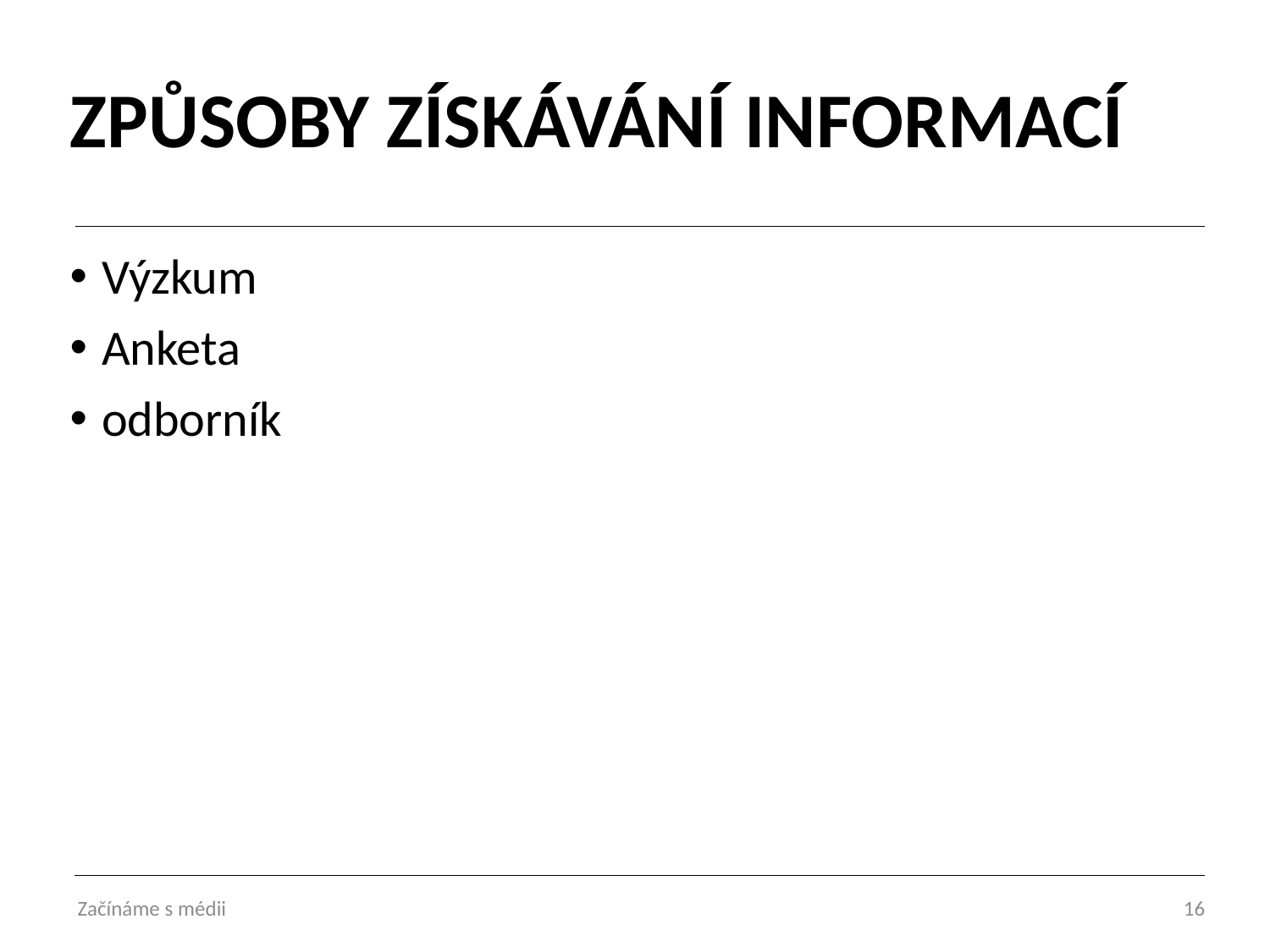

# ZPŮSOBY ZÍSKÁVÁNÍ INFORMACÍ
Výzkum
Anketa
odborník
Začínáme s médii
16